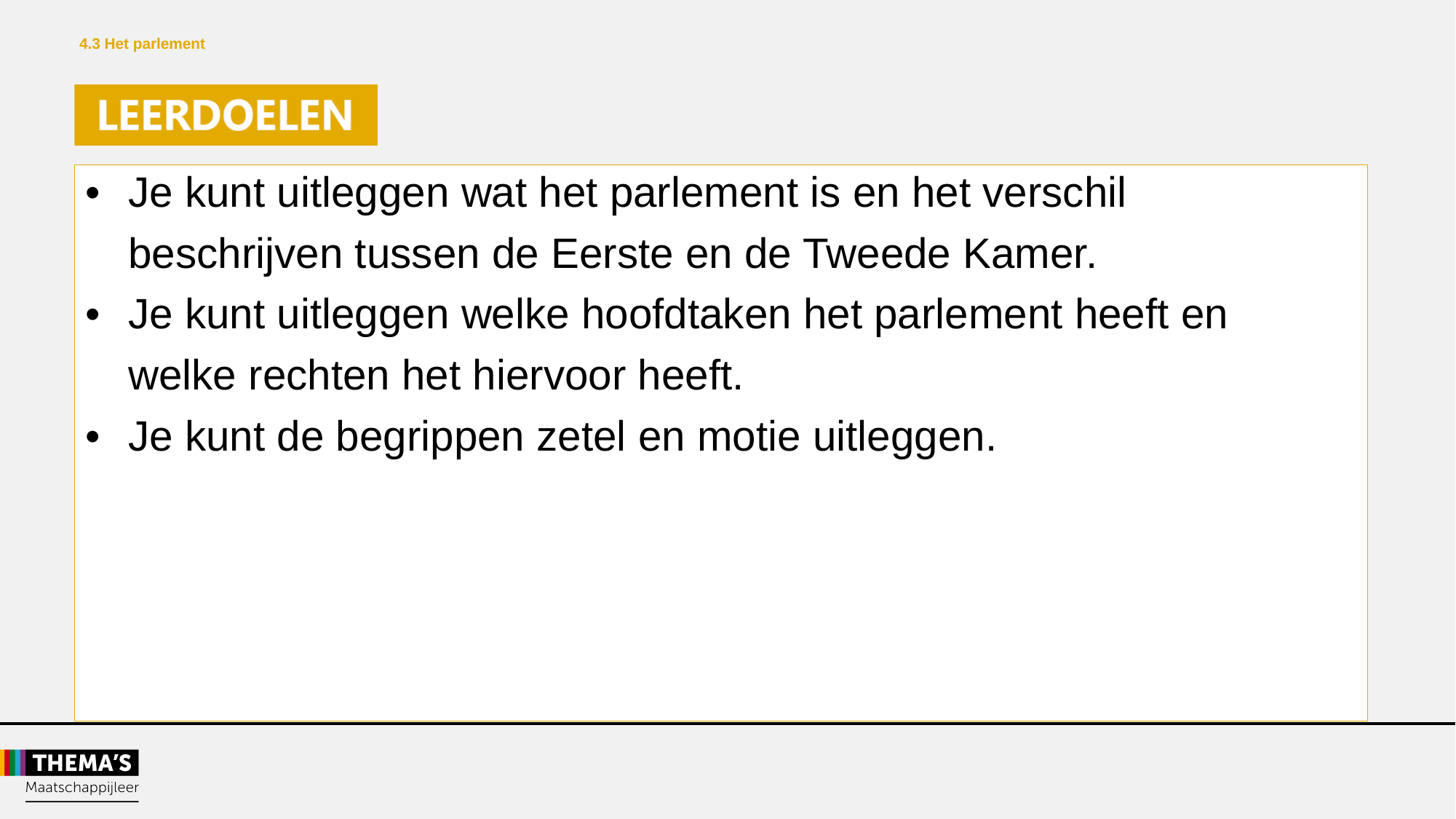

4.3 Het parlement
•	Je kunt uitleggen wat het parlement is en het verschil
beschrijven tussen de Eerste en de Tweede Kamer.
•	Je kunt uitleggen welke hoofdtaken het parlement heeft en
welke rechten het hiervoor heeft.
•	Je kunt de begrippen zetel en motie uitleggen.